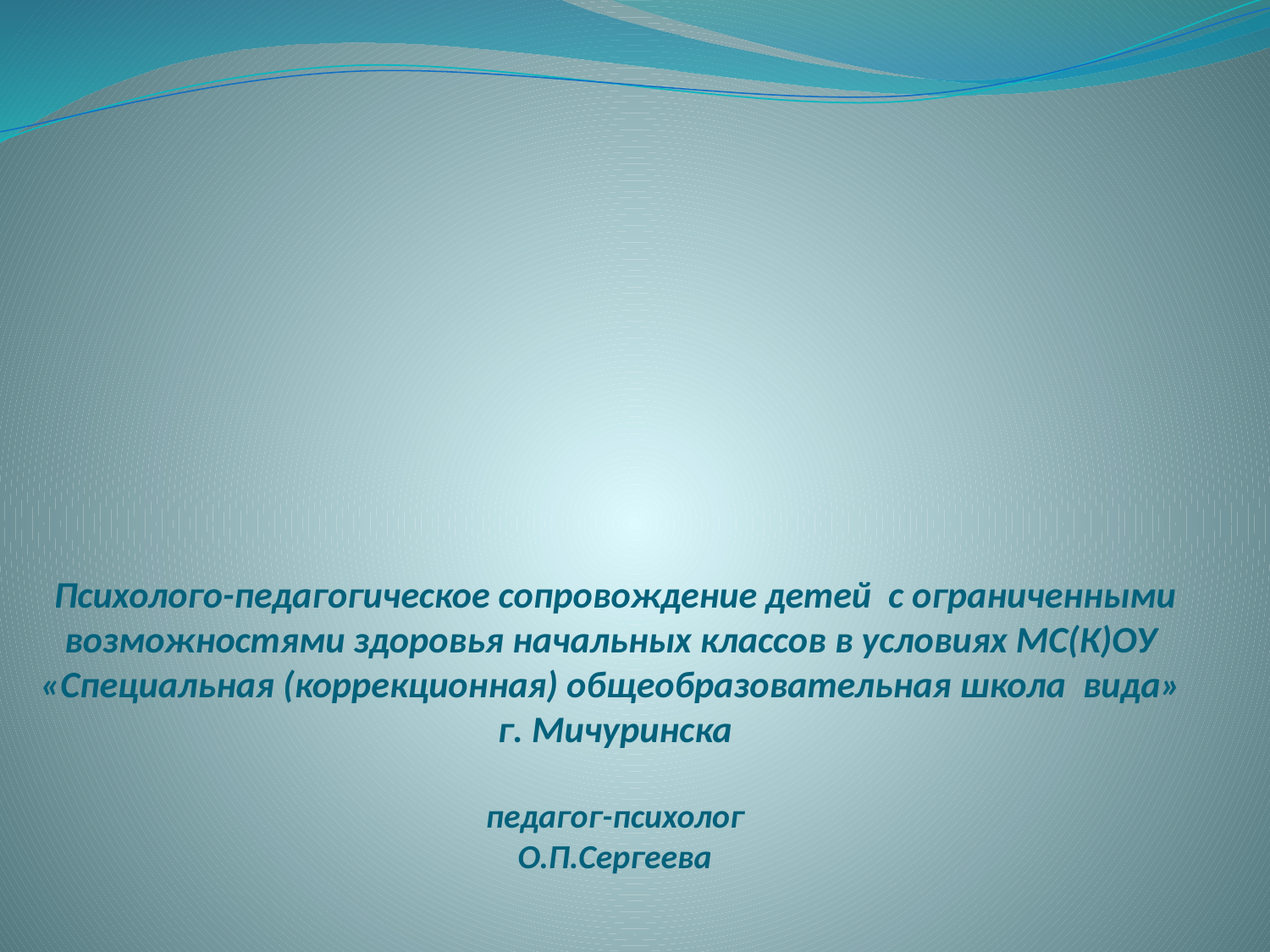

Психолого-педагогическое сопровождение детей  с ограниченными возможностями здоровья начальных классов в условиях МС(К)ОУ  «Специальная (коррекционная) общеобразовательная школа  вида»
г. Мичуринска
педагог-психолог
О.П.Сергеева